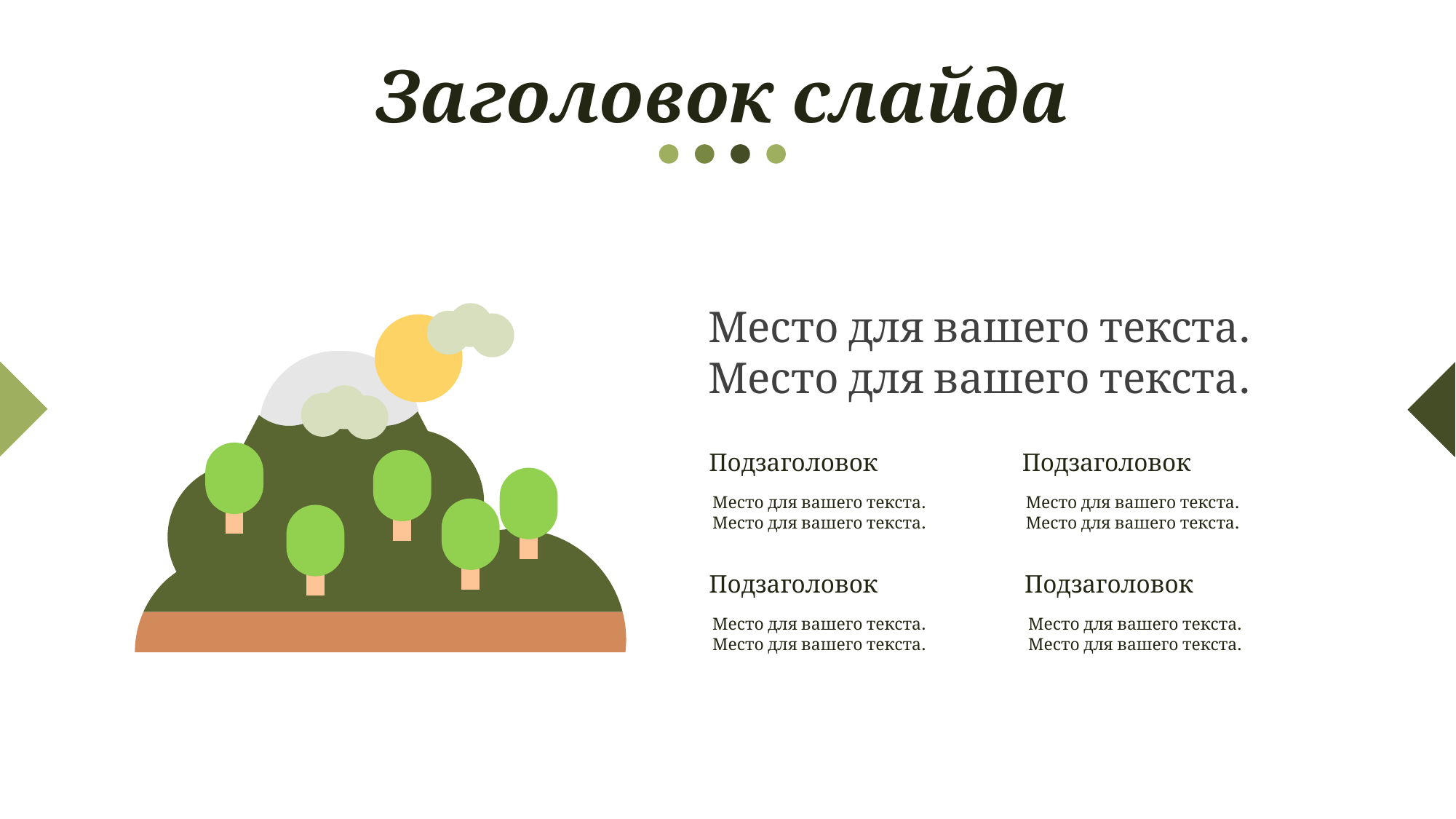

Заголовок слайда

Место для вашего текста. Место для вашего текста.

Подзаголовок
Подзаголовок

Место для вашего текста. Место для вашего текста.
Место для вашего текста. Место для вашего текста.

Подзаголовок
Подзаголовок
Место для вашего текста. Место для вашего текста.
Место для вашего текста. Место для вашего текста.